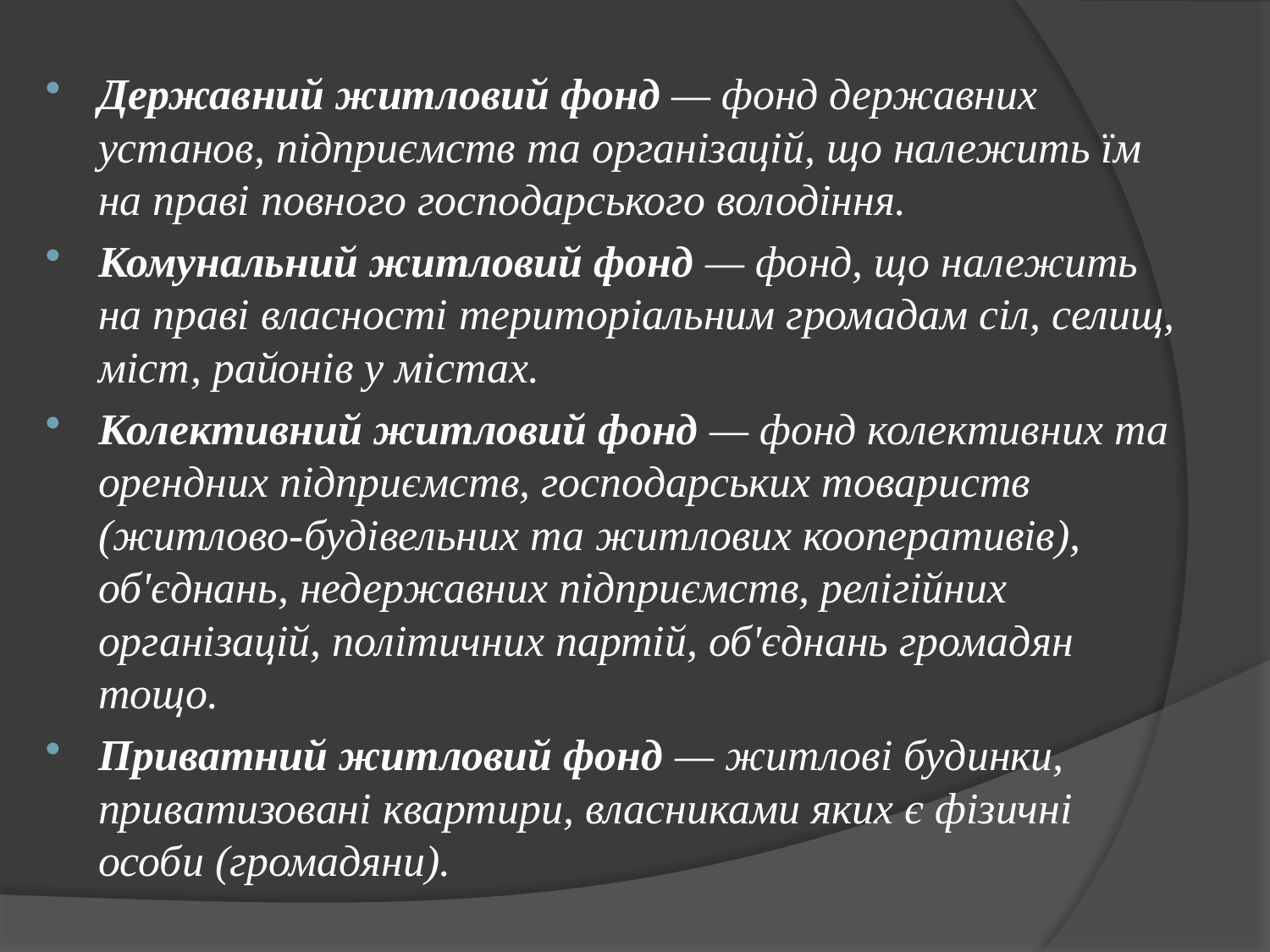

Державний житловий фонд — фонд державних установ, підприємств та організацій, що належить їм на праві повного господарського володіння.
Комунальний житловий фонд — фонд, що належить на праві власності територіальним громадам сіл, селищ, міст, районів у містах.
Колективний житловий фонд — фонд колективних та орендних підприємств, господарських товариств (житлово-будівельних та житлових кооперативів), об'єднань, недержавних підприємств, релігійних організацій, політичних партій, об'єднань громадян тощо.
Приватний житловий фонд — житлові будинки, приватизовані квартири, власниками яких є фізичні особи (громадяни).